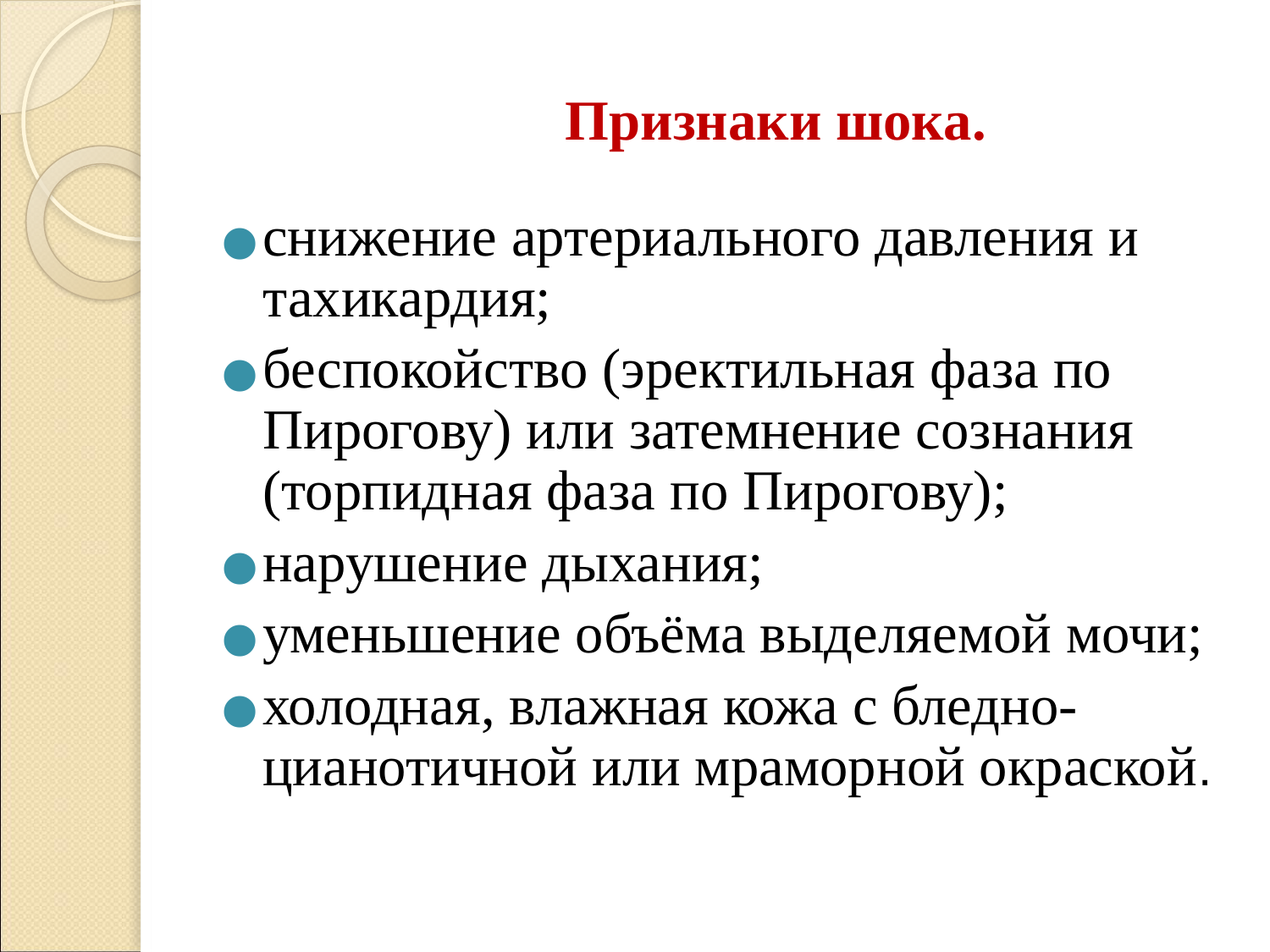

# Признаки шока.
снижение артериального давления и тахикардия;
беспокойство (эректильная фаза по Пирогову) или затемнение сознания (торпидная фаза по Пирогову);
нарушение дыхания;
уменьшение объёма выделяемой мочи;
холодная, влажная кожа с бледно-цианотичной или мраморной окраской.